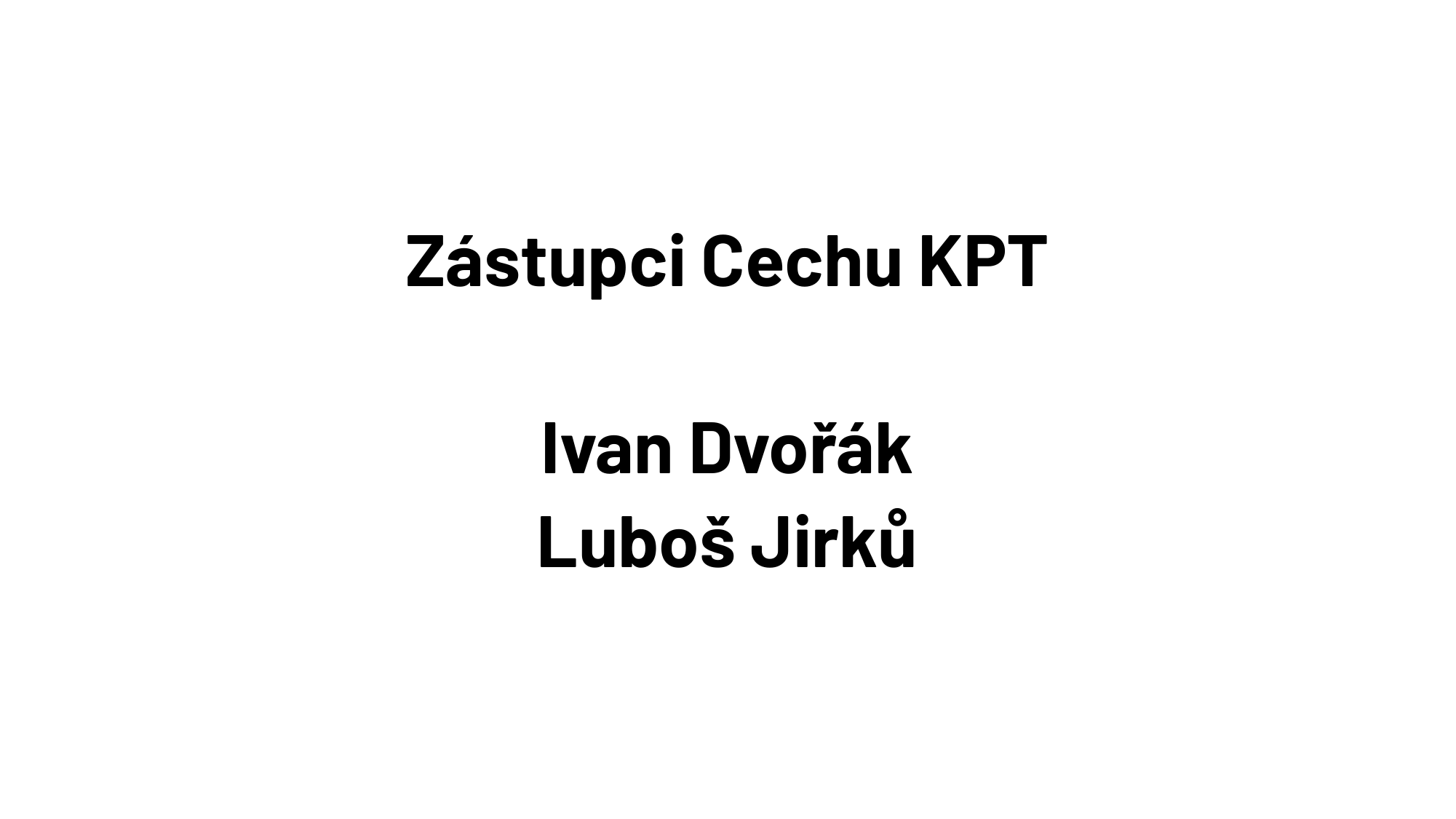

#
Zástupci Cechu KPT

Ivan Dvořák
Luboš Jirků